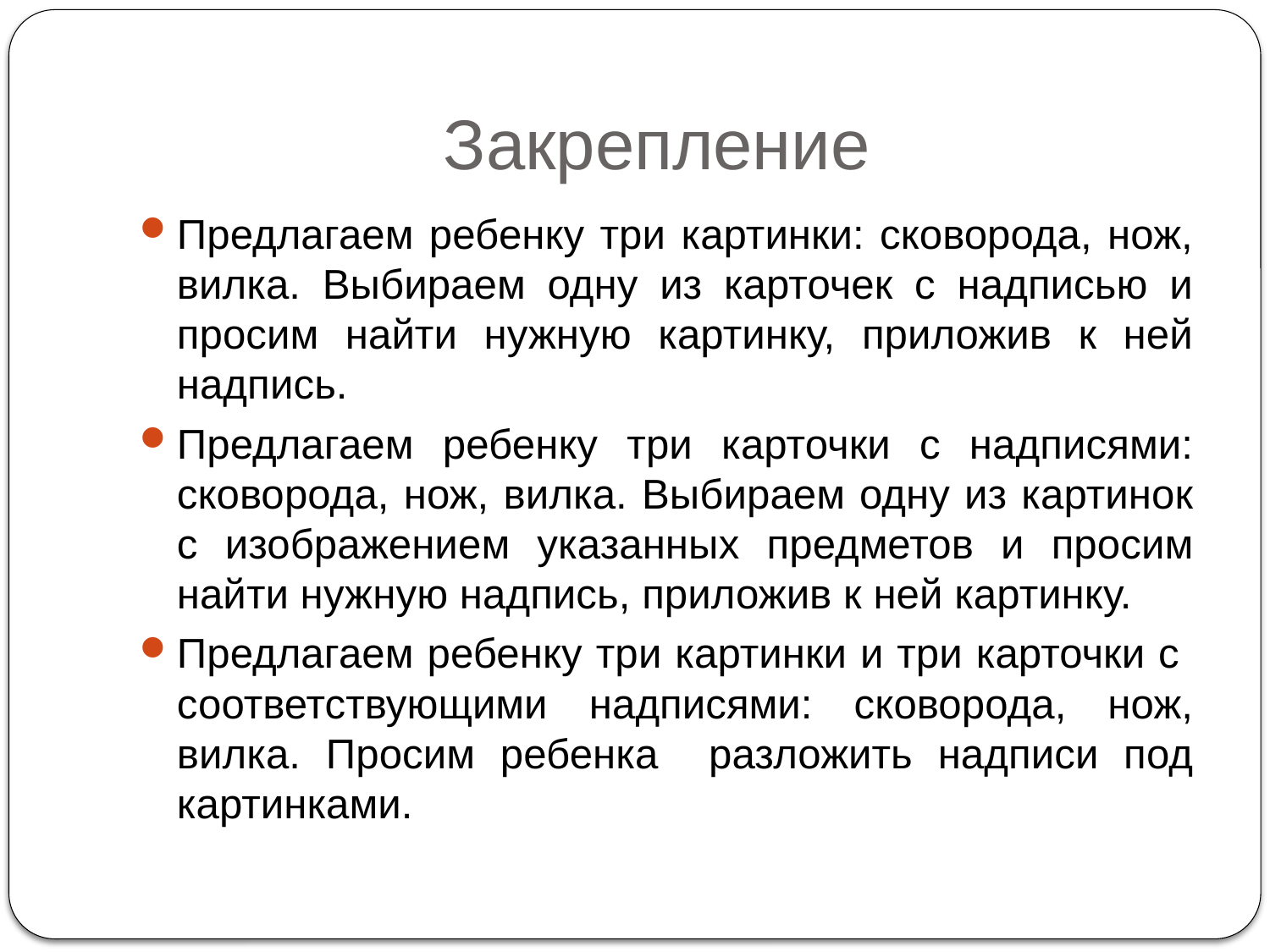

# Закрепление
Предлагаем ребенку три картинки: сковорода, нож, вилка. Выбираем одну из карточек с надписью и просим найти нужную картинку, приложив к ней надпись.
Предлагаем ребенку три карточки с надписями: сковорода, нож, вилка. Выбираем одну из картинок с изображением указанных предметов и просим найти нужную надпись, приложив к ней картинку.
Предлагаем ребенку три картинки и три карточки с  соответствующими надписями: сковорода, нож, вилка. Просим ребенка  разложить надписи под картинками.